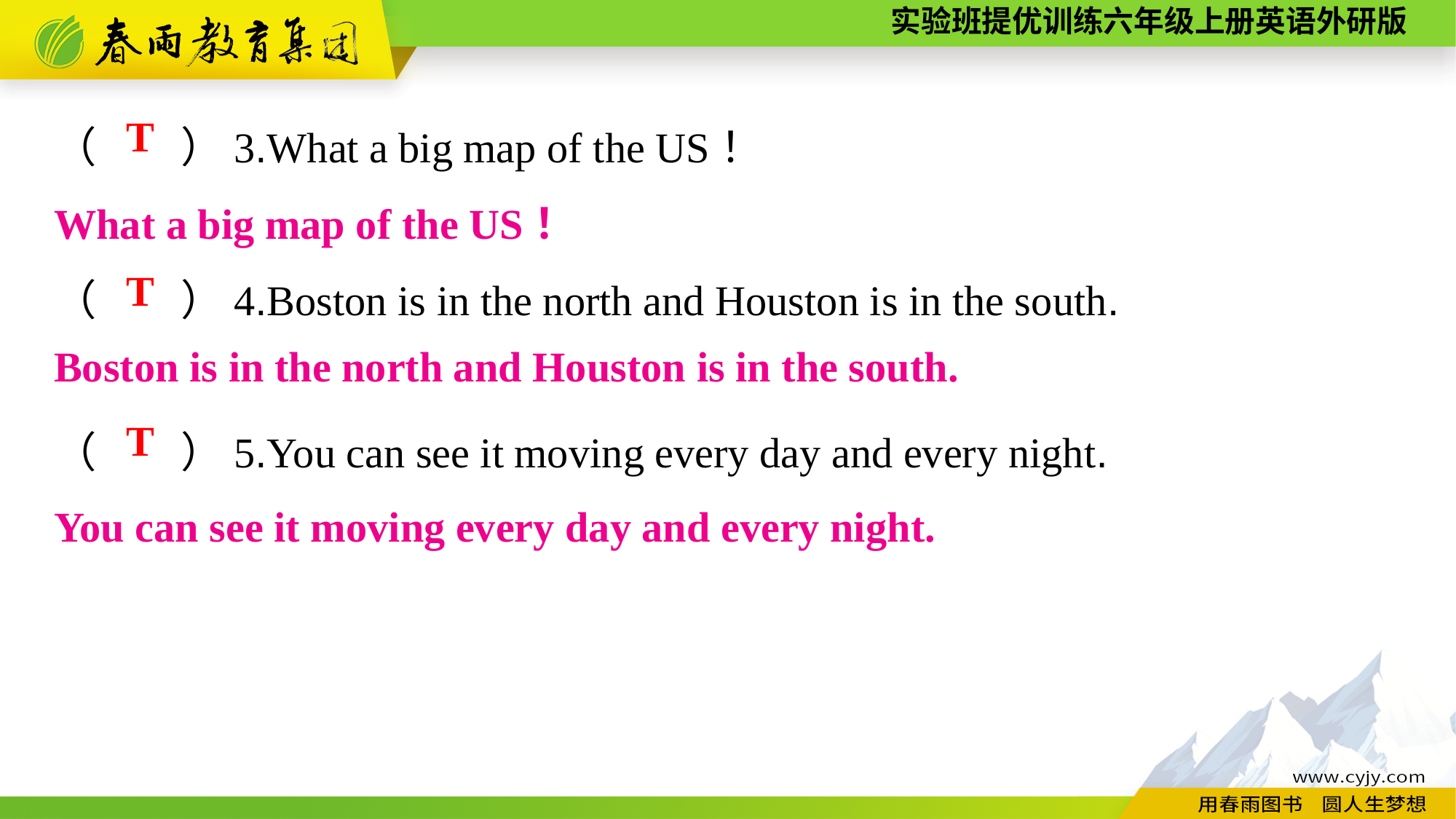

（　　）3.What a big map of the US！

（　　）4.Boston is in the north and Houston is in the south.

（　　）5.You can see it moving every day and every night.
T
What a big map of the US！
T
Boston is in the north and Houston is in the south.
T
You can see it moving every day and every night.